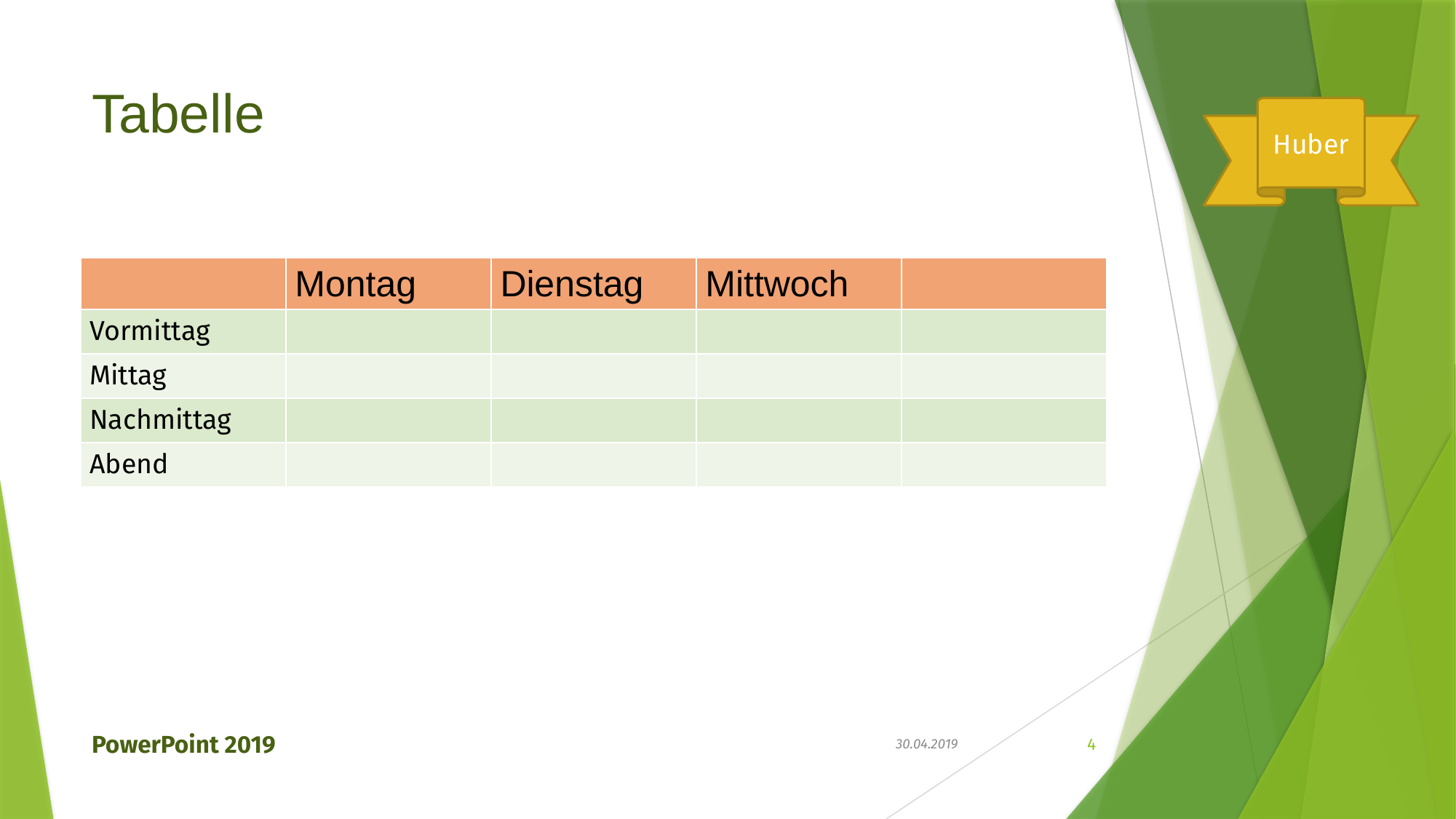

# Tabelle
|  | Montag | Dienstag | Mittwoch |  |
| --- | --- | --- | --- | --- |
| Vormittag |  |  |  |  |
| Mittag |  |  |  |  |
| Nachmittag |  |  |  |  |
| Abend |  |  |  |  |
PowerPoint 2019
30.04.2019
4